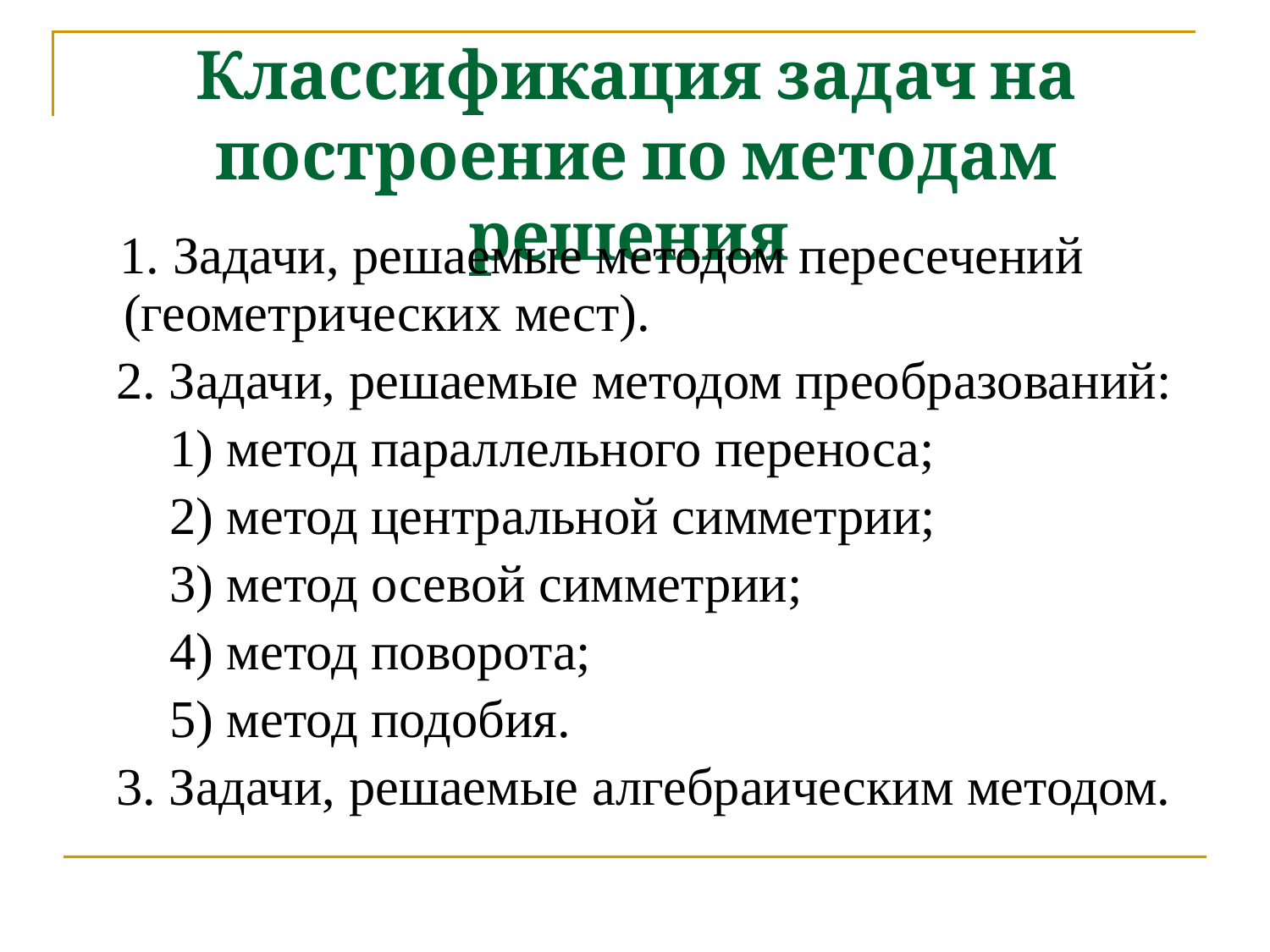

# Классификация задач на построение по методам решения
   1. Задачи, решаемые методом пересечений (геометрических мест).
   2. Задачи, решаемые методом преобразований:
       1) метод параллельного переноса;
       2) метод центральной симметрии;
       3) метод осевой симметрии;
       4) метод поворота;
       5) метод подобия.
   3. Задачи, решаемые алгебраическим методом.